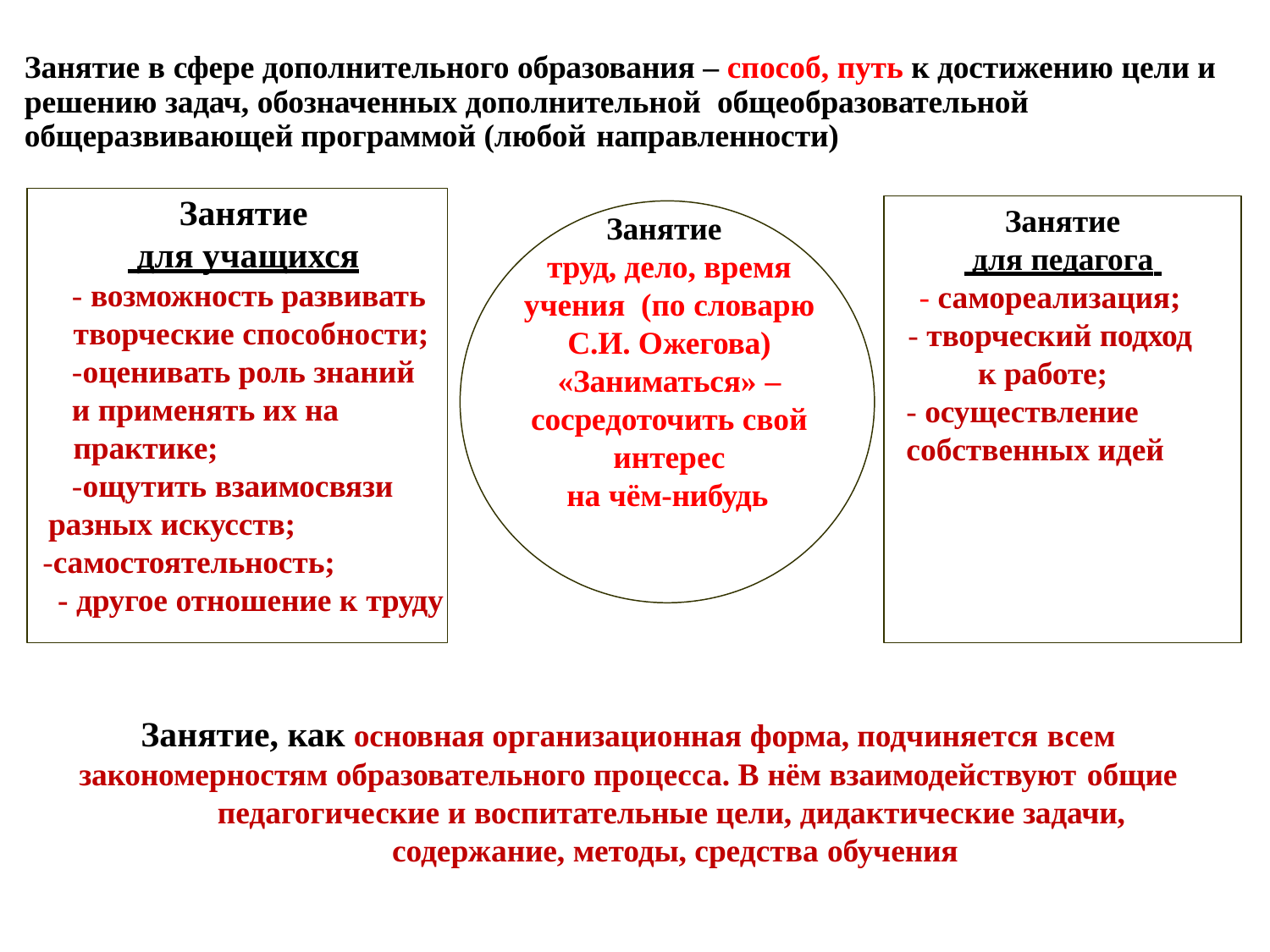

# Занятие в сфере дополнительного образования – способ, путь к достижению цели и решению задач, обозначенных дополнительной  общеобразовательной общеразвивающей программой (любой направленности)

Занятие
 для учащихся
- возможность развивать  творческие способности;
-оценивать роль знаний
и применять их на практике;
-ощутить взаимосвязи
разных искусств;
-самостоятельность;
- другое отношение к труду
Занятие
 для педагога
- самореализация;
- творческий подход  к работе;
- осуществление
собственных идей

Занятие
труд, дело, время учения  (по словарю С.И. Ожегова)
«Заниматься» –
сосредоточить свой интерес
на чём-нибудь
Занятие, как основная организационная форма, подчиняется всем
закономерностям образовательного процесса. В нём взаимодействуют общие
педагогические и воспитательные цели, дидактические задачи,  содержание, методы, средства обучения